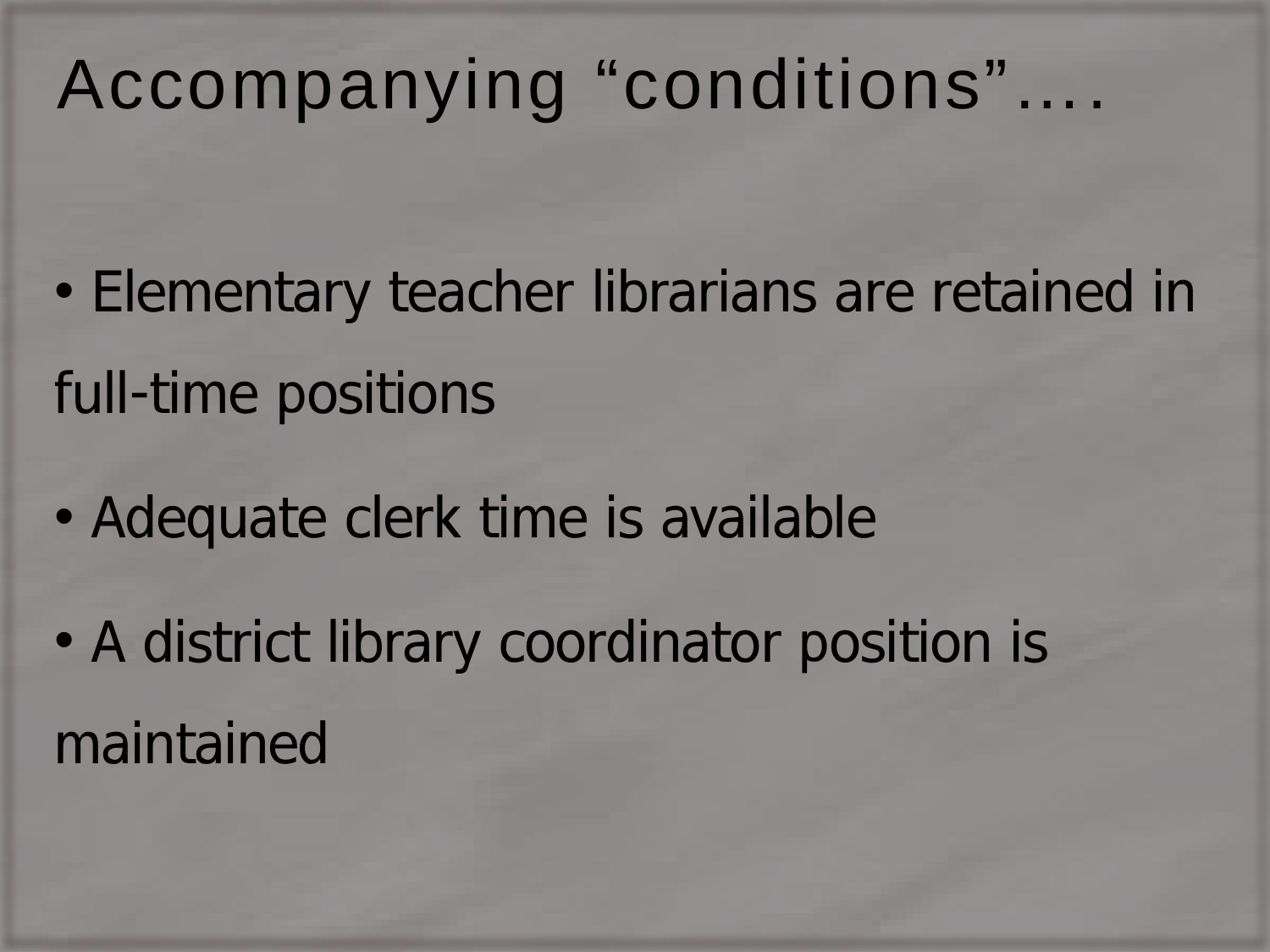

# Accompanying “conditions”….
 Elementary teacher librarians are retained in full-time positions
 Adequate clerk time is available
 A district library coordinator position is maintained